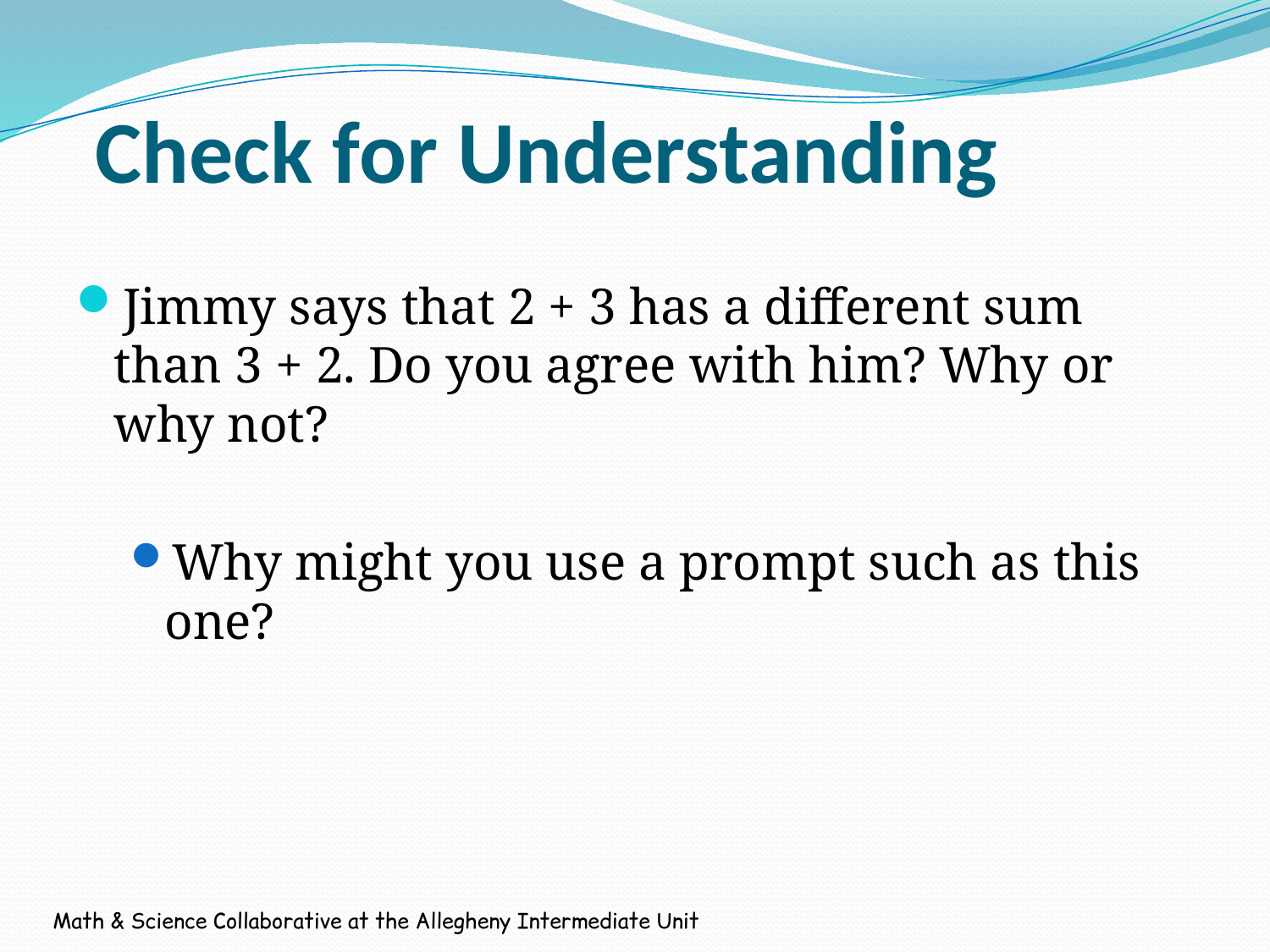

# Check for Understanding
Jimmy says that 2 + 3 has a different sum than 3 + 2. Do you agree with him? Why or why not?

Why might you use a prompt such as this one?
Math & Science Collaborative at the Allegheny Intermediate Unit